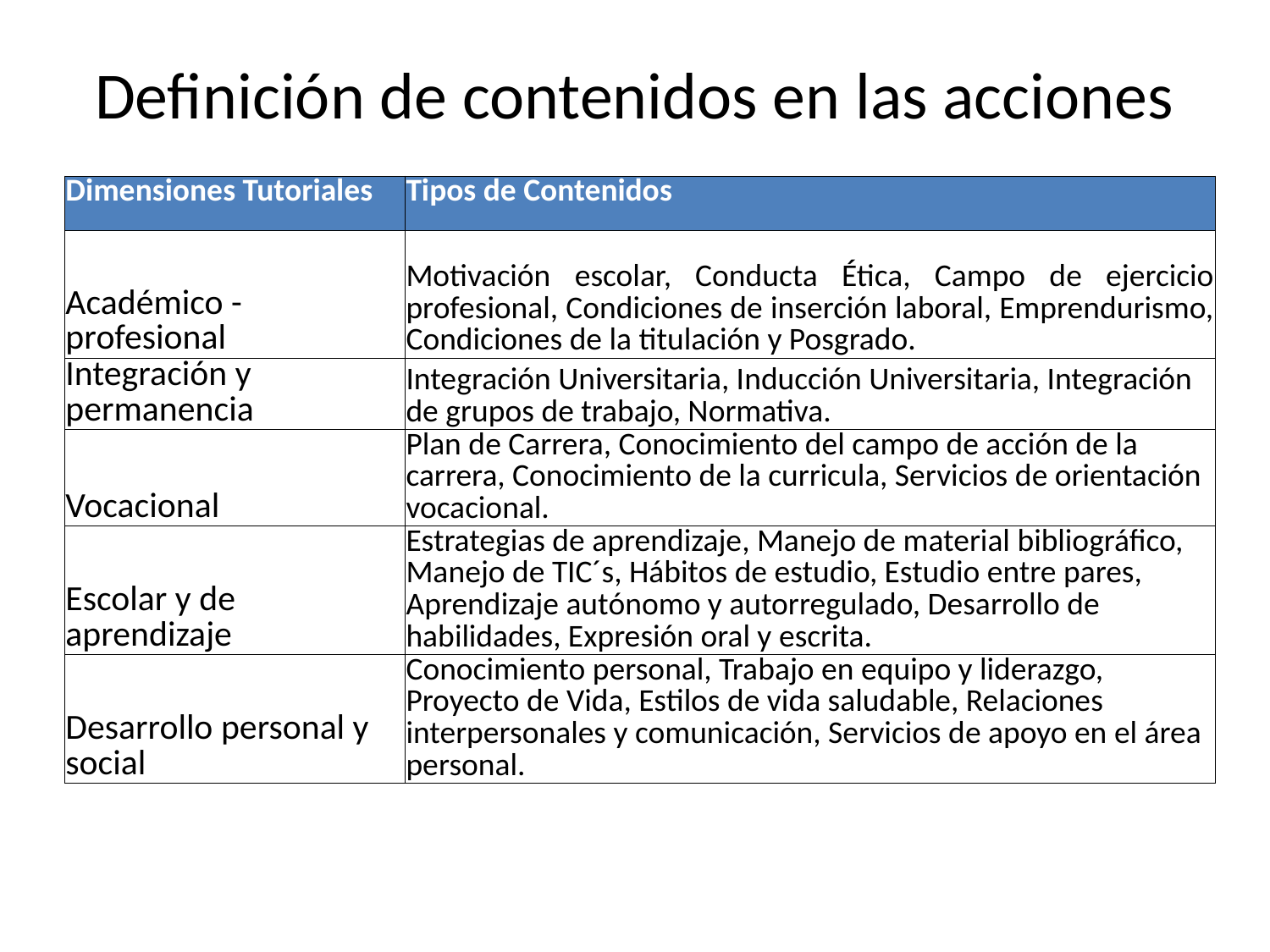

# Definición de contenidos en las acciones
| Dimensiones Tutoriales | Tipos de Contenidos |
| --- | --- |
| Académico - profesional | Motivación escolar, Conducta Ética, Campo de ejercicio profesional, Condiciones de inserción laboral, Emprendurismo, Condiciones de la titulación y Posgrado. |
| Integración y permanencia | Integración Universitaria, Inducción Universitaria, Integración de grupos de trabajo, Normativa. |
| Vocacional | Plan de Carrera, Conocimiento del campo de acción de la carrera, Conocimiento de la curricula, Servicios de orientación vocacional. |
| Escolar y de aprendizaje | Estrategias de aprendizaje, Manejo de material bibliográfico, Manejo de TIC´s, Hábitos de estudio, Estudio entre pares, Aprendizaje autónomo y autorregulado, Desarrollo de habilidades, Expresión oral y escrita. |
| Desarrollo personal y social | Conocimiento personal, Trabajo en equipo y liderazgo, Proyecto de Vida, Estilos de vida saludable, Relaciones interpersonales y comunicación, Servicios de apoyo en el área personal. |